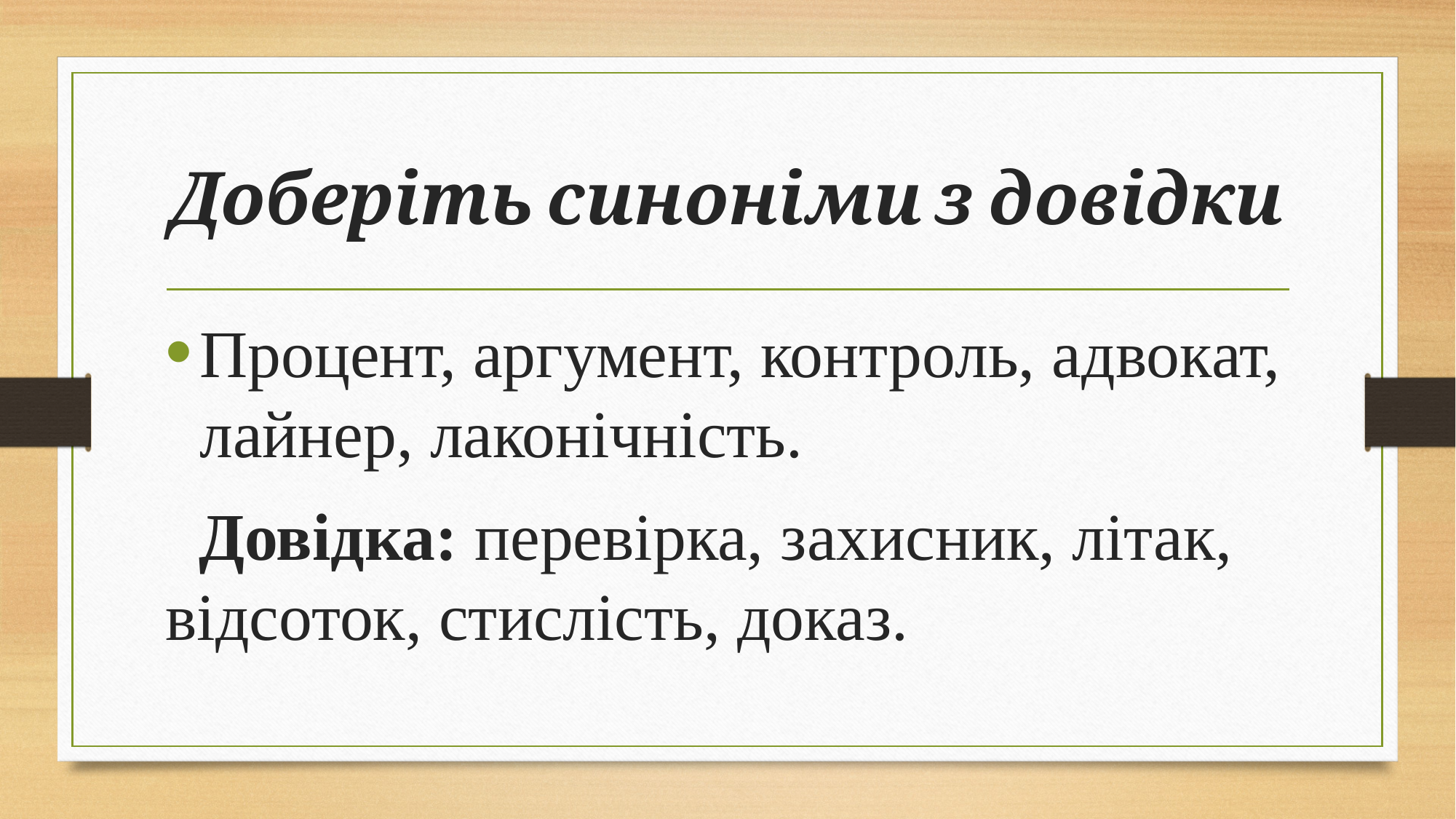

# Доберіть синоніми з довідки
Процент, аргумент, контроль, адвокат, лайнер, лаконічність.
  Довідка: перевірка, захисник, літак, відсоток, стислість, доказ.